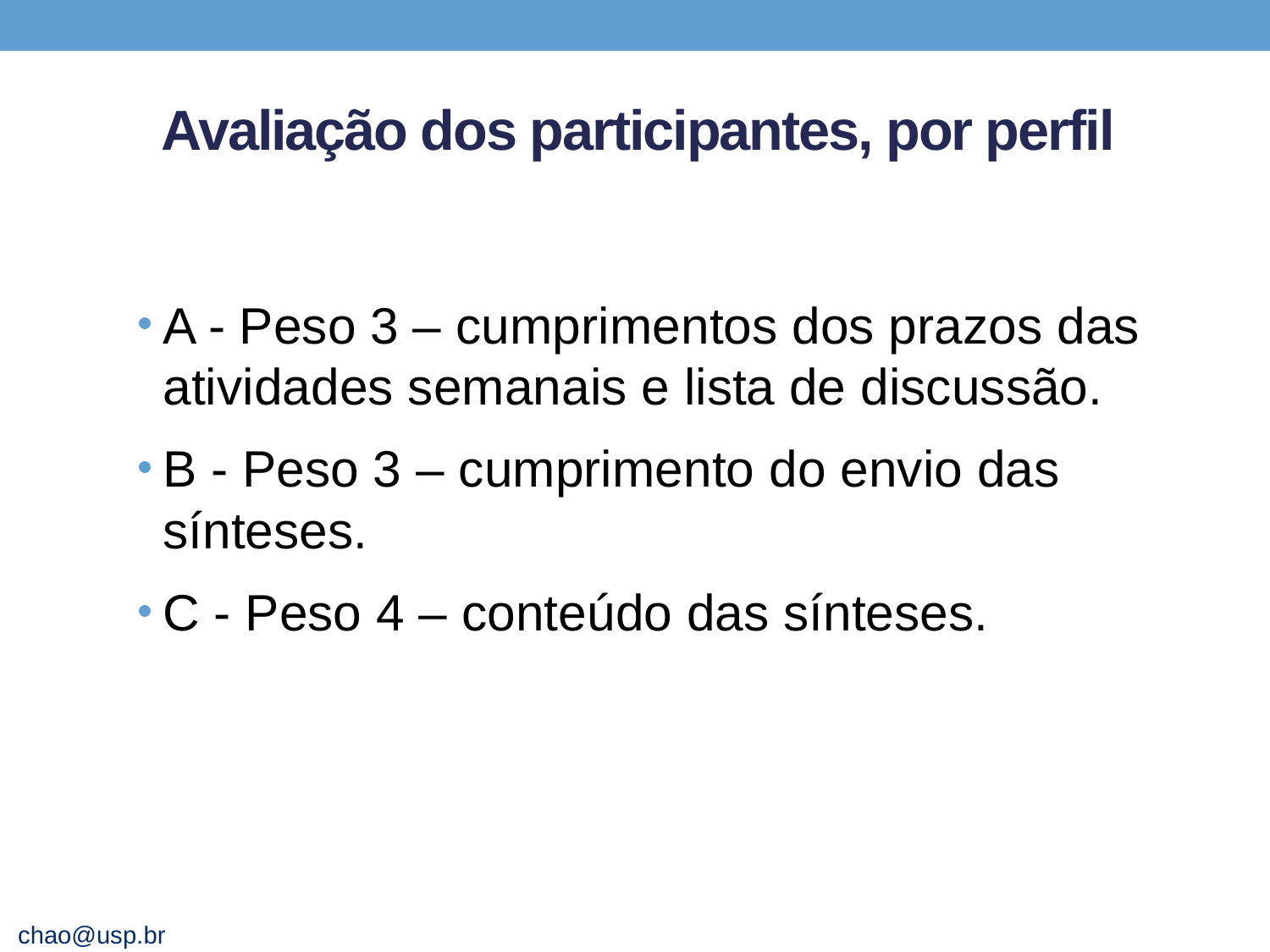

# Avaliação dos participantes, por perfil
A - Peso 3 – cumprimentos dos prazos das atividades semanais e lista de discussão.
B - Peso 3 – cumprimento do envio das sínteses.
C - Peso 4 – conteúdo das sínteses.